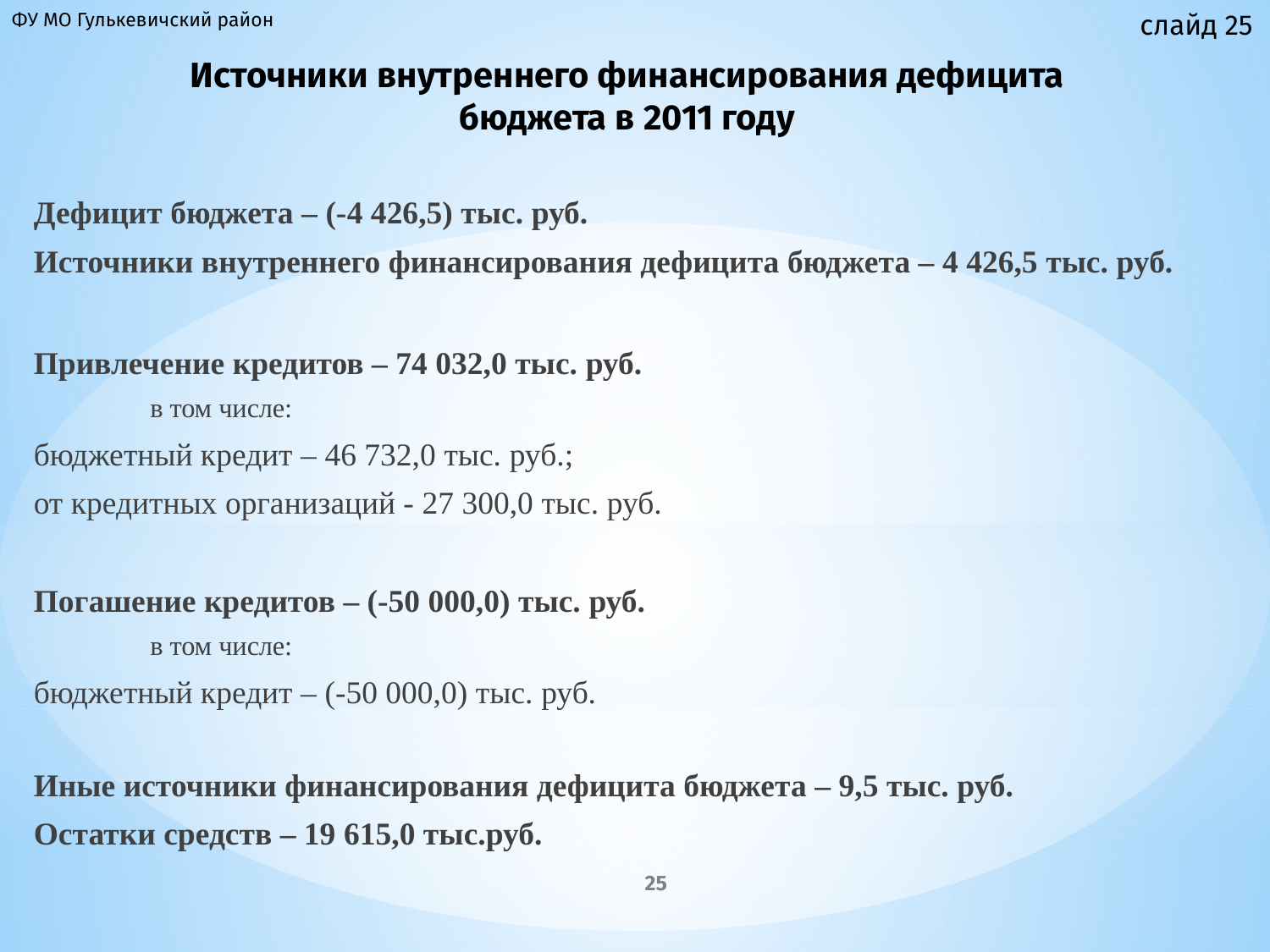

ФУ МО Гулькевичский район
слайд 25
# Источники внутреннего финансирования дефицита бюджета в 2011 году
Дефицит бюджета – (-4 426,5) тыс. руб.
Источники внутреннего финансирования дефицита бюджета – 4 426,5 тыс. руб.

Привлечение кредитов – 74 032,0 тыс. руб.
в том числе:
бюджетный кредит – 46 732,0 тыс. руб.;
от кредитных организаций - 27 300,0 тыс. руб.

Погашение кредитов – (-50 000,0) тыс. руб.
в том числе:
бюджетный кредит – (-50 000,0) тыс. руб.

Иные источники финансирования дефицита бюджета – 9,5 тыс. руб.
Остатки средств – 19 615,0 тыс.руб.
25